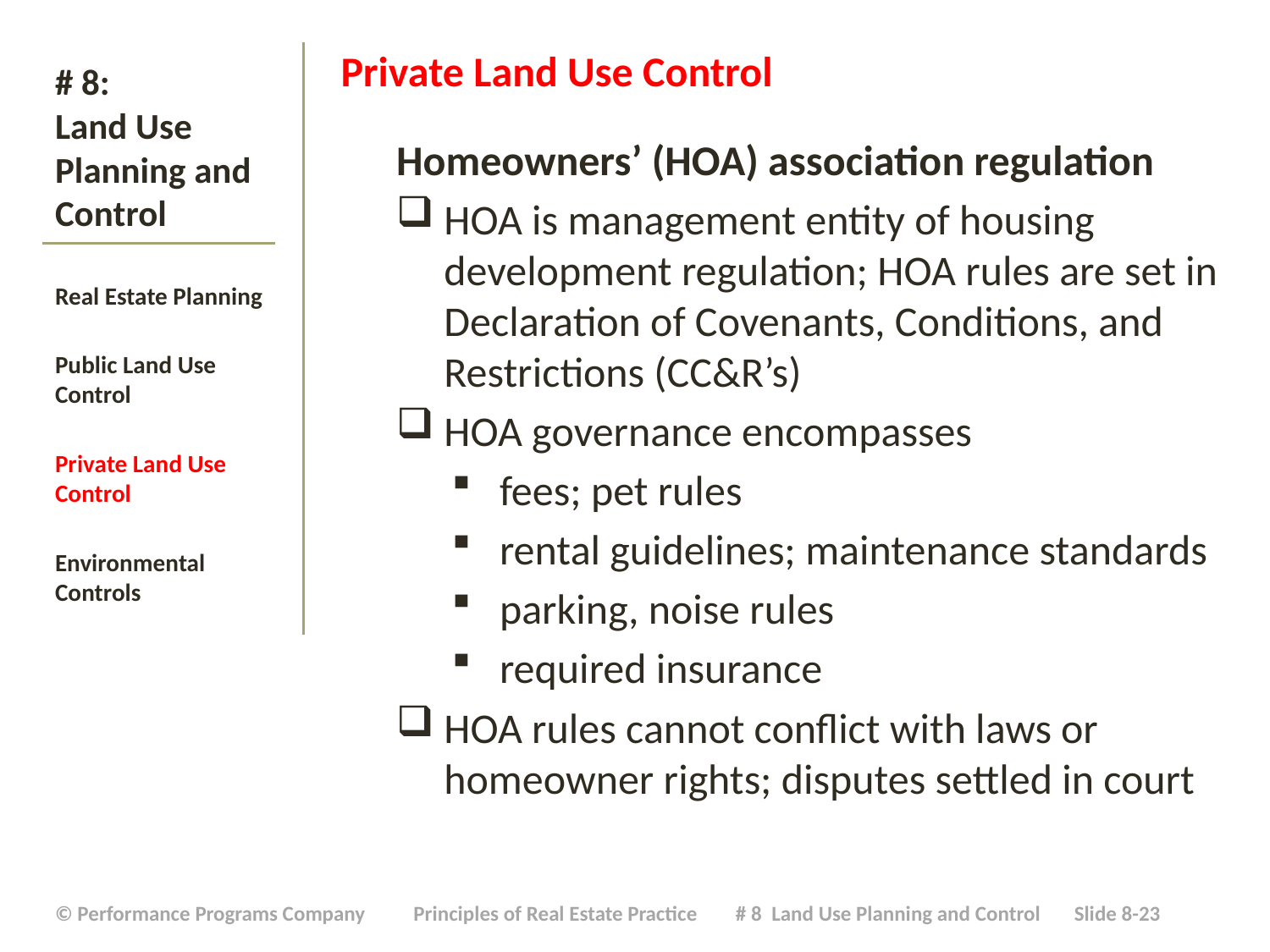

Private Land Use Control

Homeowners’ (HOA) association regulation
HOA is management entity of housing development regulation; HOA rules are set in Declaration of Covenants, Conditions, and Restrictions (CC&R’s)
HOA governance encompasses
fees; pet rules
rental guidelines; maintenance standards
parking, noise rules
required insurance
HOA rules cannot conflict with laws or homeowner rights; disputes settled in court
# # 8: Land Use Planning and Control

Real Estate Planning

Public Land Use Control

Private Land Use Control

Environmental Controls

| © Performance Programs Company Principles of Real Estate Practice # 8 Land Use Planning and Control Slide 8-23 |
| --- |